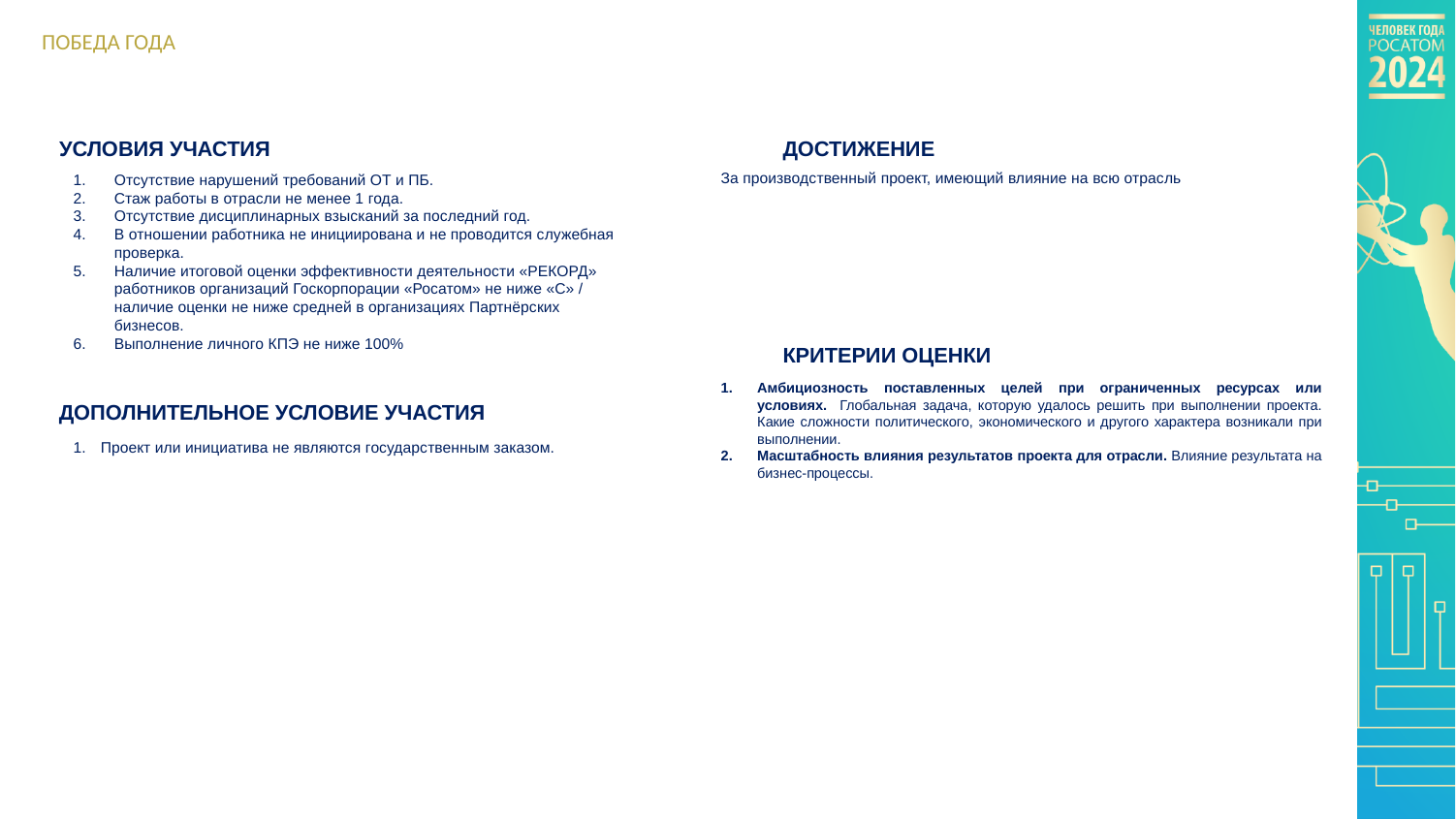

ПОБЕДА ГОДА
ДОСТИЖЕНИЕ
УСЛОВИЯ УЧАСТИЯ
За производственный проект, имеющий влияние на всю отрасль
Отсутствие нарушений требований ОТ и ПБ.
Стаж работы в отрасли не менее 1 года.
Отсутствие дисциплинарных взысканий за последний год.
В отношении работника не инициирована и не проводится служебная проверка.
Наличие итоговой оценки эффективности деятельности «РЕКОРД» работников организаций Госкорпорации «Росатом» не ниже «С» / наличие оценки не ниже средней в организациях Партнёрских бизнесов.
Выполнение личного КПЭ не ниже 100%
КРИТЕРИИ ОЦЕНКИ
Амбициозность поставленных целей при ограниченных ресурсах или условиях.  Глобальная задача, которую удалось решить при выполнении проекта. Какие сложности политического, экономического и другого характера возникали при выполнении.
Масштабность влияния результатов проекта для отрасли. Влияние результата на бизнес-процессы.

ДОПОЛНИТЕЛЬНОЕ УСЛОВИЕ УЧАСТИЯ
Проект или инициатива не являются государственным заказом.